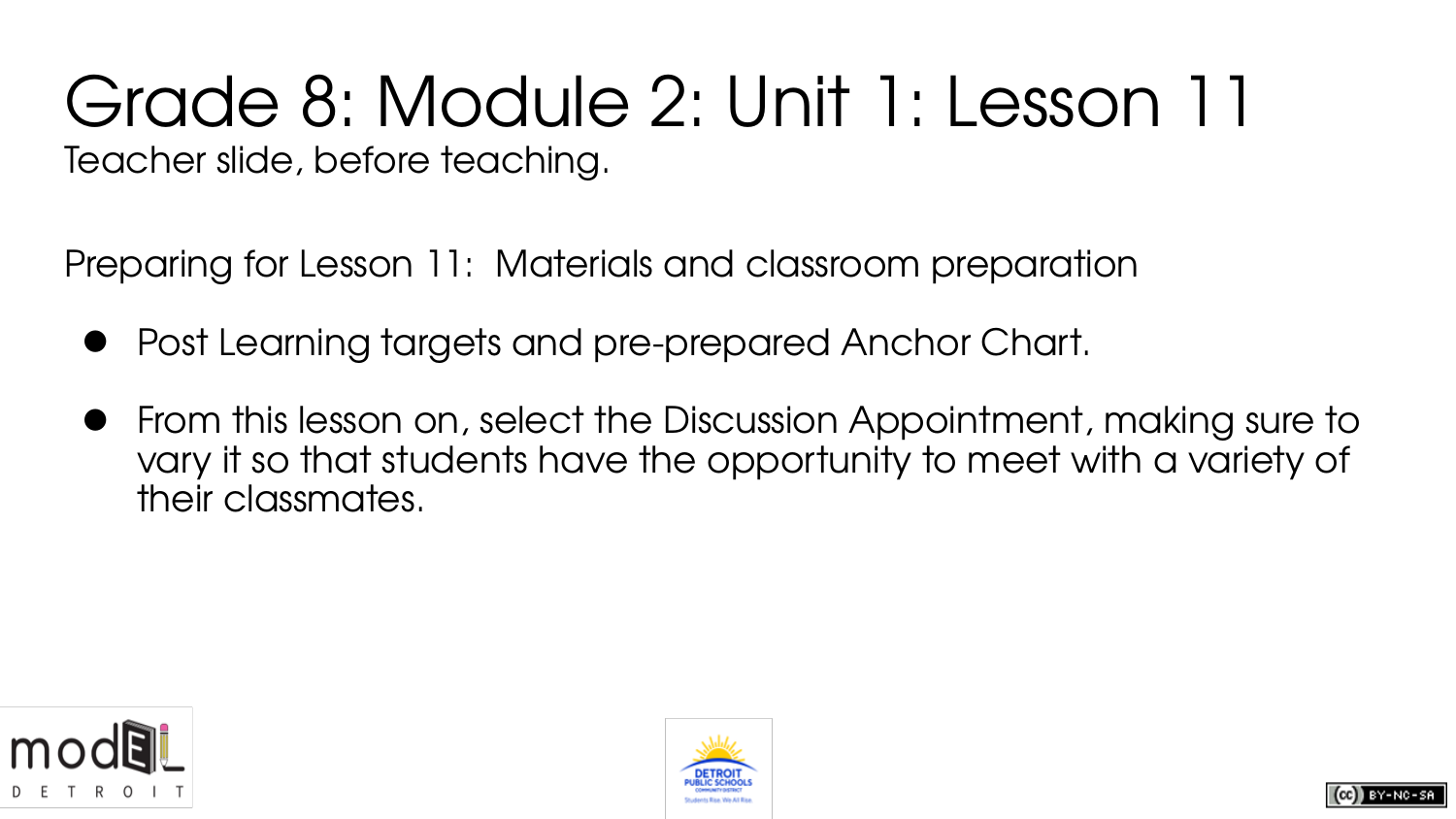

# Grade 8: Module 2: Unit 1: Lesson 11
Teacher slide, before teaching.
Preparing for Lesson 11:  Materials and classroom preparation

Post Learning targets and pre-prepared Anchor Chart.

From this lesson on, select the Discussion Appointment, making sure to vary it so that students have the opportunity to meet with a variety of their classmates.